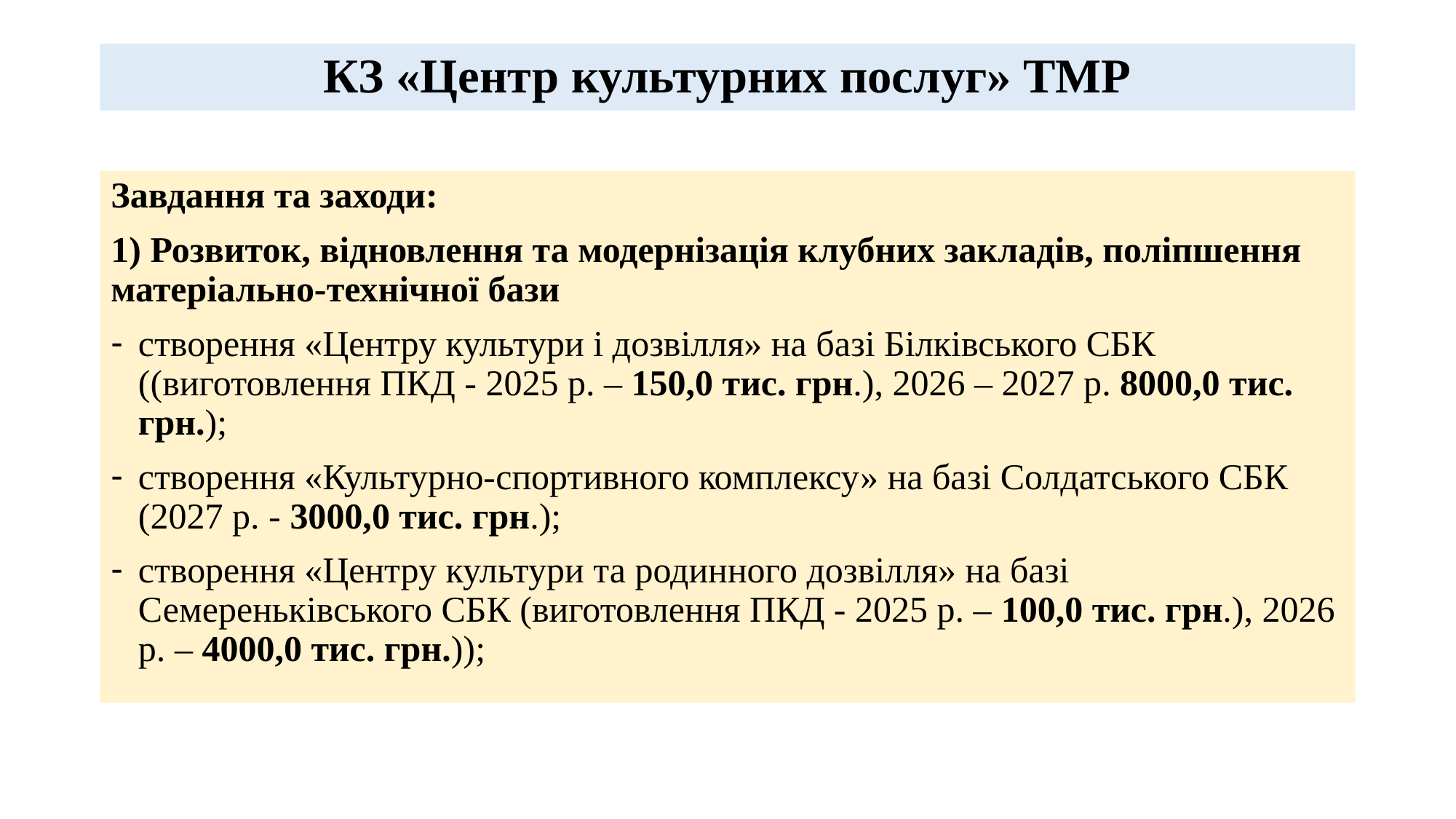

# КЗ «Центр культурних послуг» ТМР
Завдання та заходи:
1) Розвиток, відновлення та модернізація клубних закладів, поліпшення матеріально-технічної бази
створення «Центру культури і дозвілля» на базі Білківського СБК ((виготовлення ПКД - 2025 р. – 150,0 тис. грн.), 2026 – 2027 р. 8000,0 тис. грн.);
створення «Культурно-спортивного комплексу» на базі Солдатського СБК (2027 р. - 3000,0 тис. грн.);
створення «Центру культури та родинного дозвілля» на базі Семереньківського СБК (виготовлення ПКД - 2025 р. – 100,0 тис. грн.), 2026 р. – 4000,0 тис. грн.));